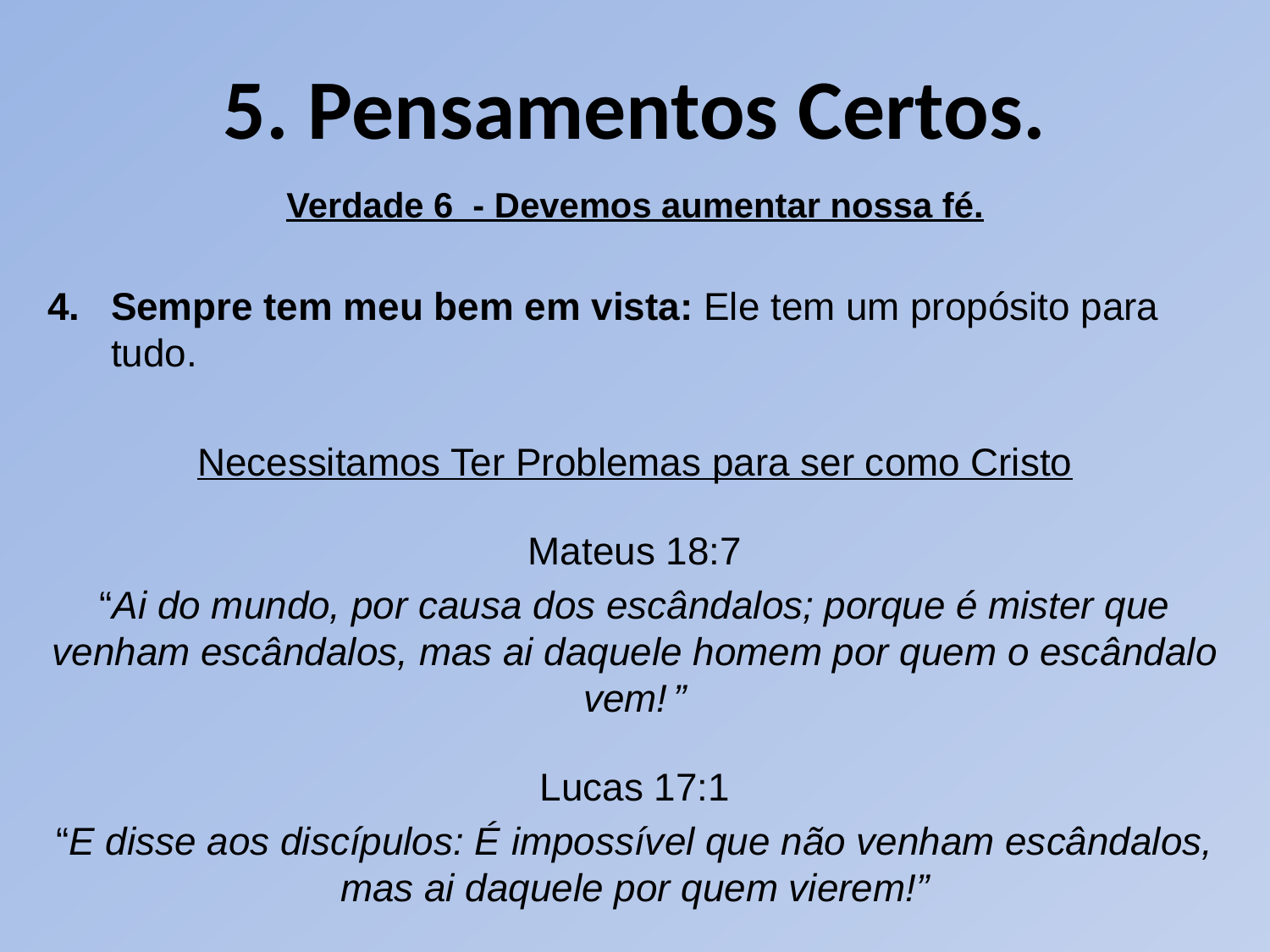

# 5. Pensamentos Certos.
Verdade 6  - Devemos aumentar nossa fé.

Sempre tem meu bem em vista: Ele tem um propósito para tudo.

Necessitamos Ter Problemas para ser como Cristo

Mateus 18:7
“Ai do mundo, por causa dos escândalos; porque é mister que venham escândalos, mas ai daquele homem por quem o escândalo vem! ”

Lucas 17:1
“E disse aos discípulos: É impossível que não venham escândalos, mas ai daquele por quem vierem!”